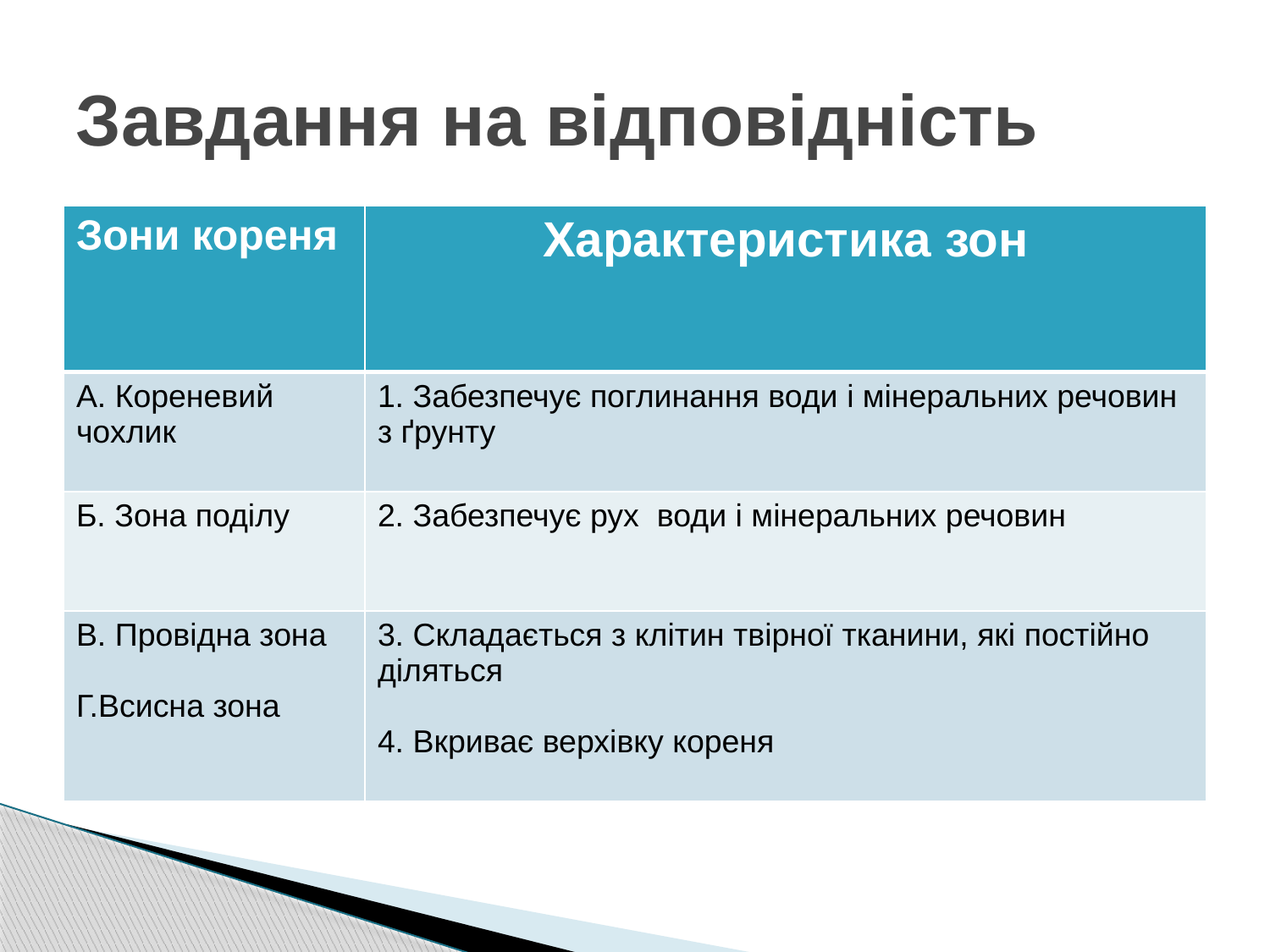

# Завдання на відповідність
| Зони кореня | Характеристика зон |
| --- | --- |
| А. Кореневий чохлик | 1. Забезпечує поглинання води і мінеральних речовин з ґрунту |
| Б. Зона поділу | 2. Забезпечує рух води і мінеральних речовин |
| В. Провідна зона Г.Всисна зона | 3. Складається з клітин твірної тканини, які постійно діляться 4. Вкриває верхівку кореня |